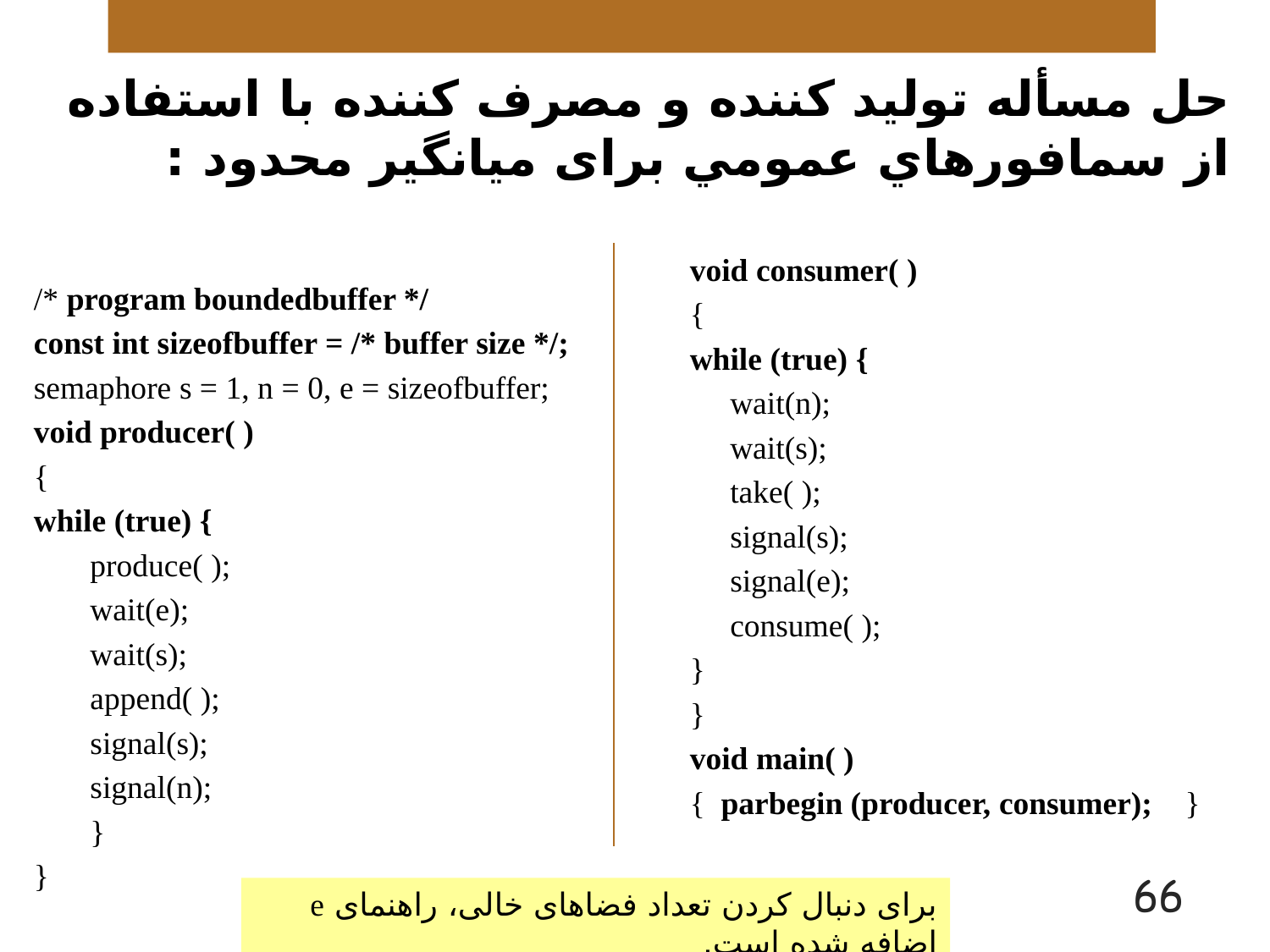

# حل مسأله توليد کننده و مصرف کننده با استفاده از سمافورهاي عمومي برای ميانگير محدود :
/* program boundedbuffer */
const int sizeofbuffer = /* buffer size */;
semaphore s = 1, n = 0, e = sizeofbuffer;
void producer( )
{
while (true) {
       produce( );
       wait(e);
       wait(s);
       append( );
       signal(s);
       signal(n);
       }
}
void consumer( )
{
while (true) {
     wait(n);
     wait(s);
     take( );
     signal(s);
     signal(e);
     consume( );
}
}
void main( )
{  parbegin (producer, consumer);    }
66
برای دنبال کردن تعداد فضاهای خالی، راهنمای e اضافه شده است.